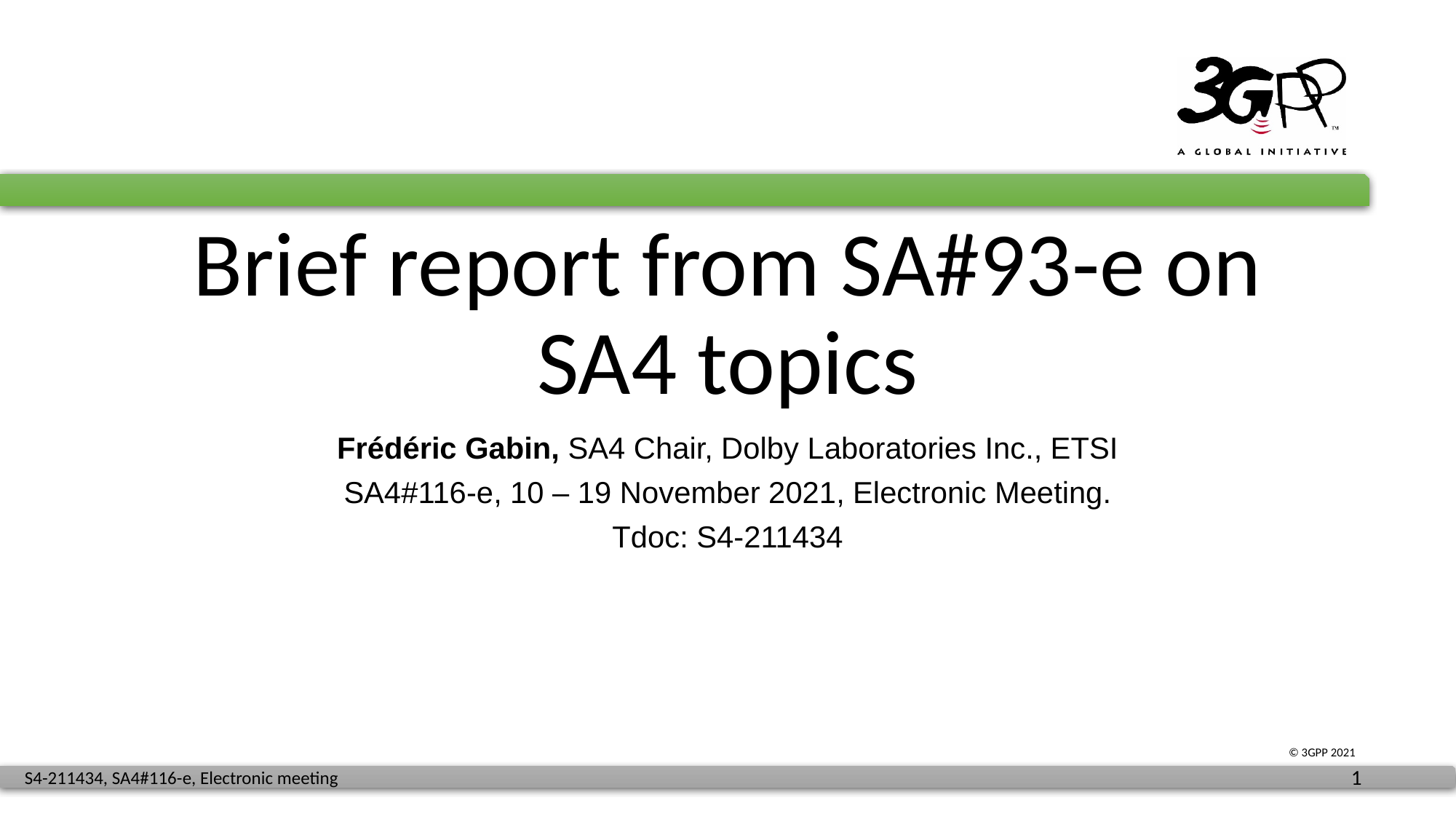

# Brief report from SA#93-e on SA4 topics
Frédéric Gabin, SA4 Chair, Dolby Laboratories Inc., ETSI
SA4#116-e, 10 – 19 November 2021, Electronic Meeting.
Tdoc: S4-211434